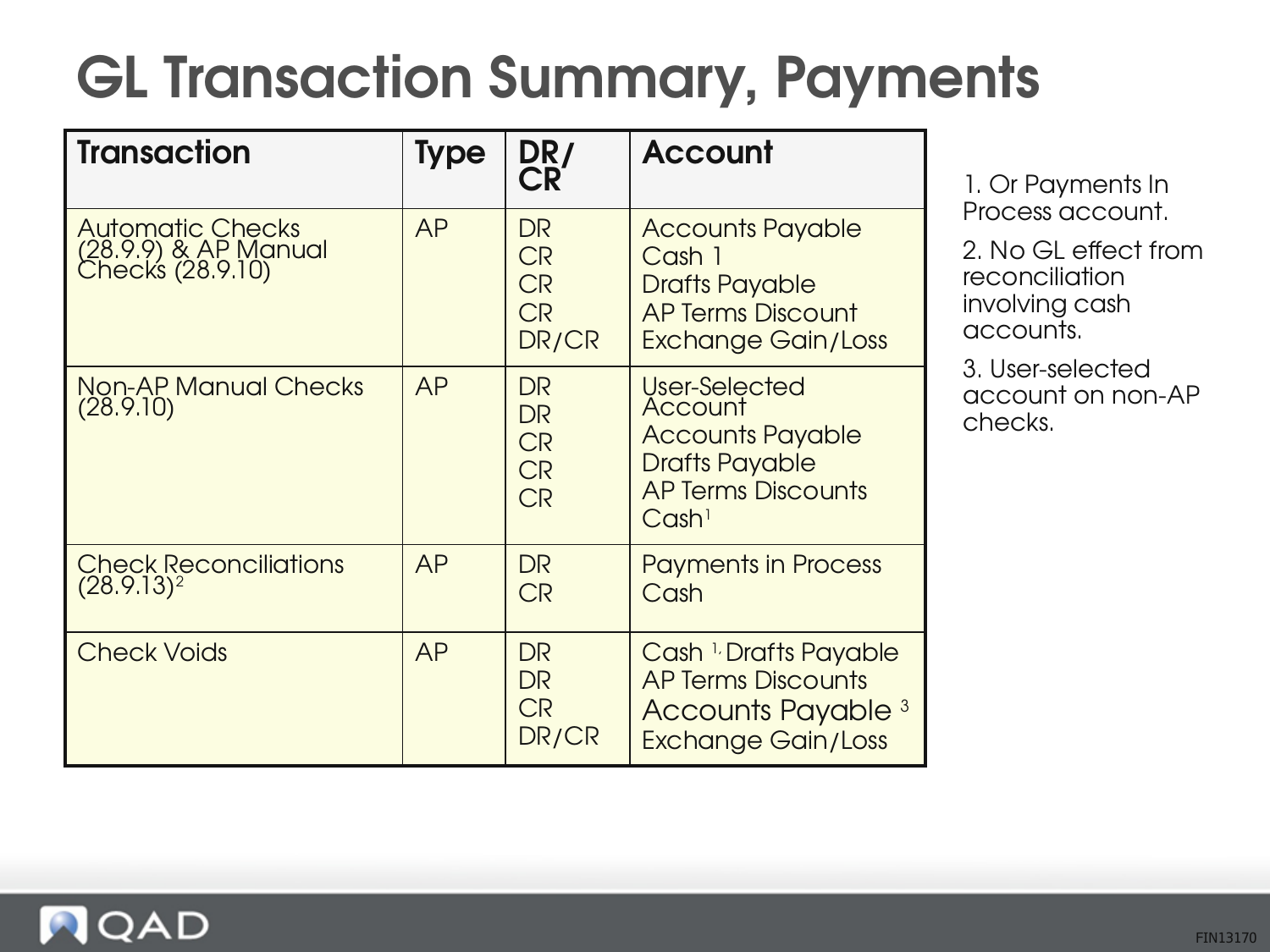

# GL Transaction Summary, Payments
| Transaction | Type | DR/CR | Account |
| --- | --- | --- | --- |
| Automatic Checks (28.9.9) & AP Manual Checks (28.9.10) | AP | DR CR CR CR DR/CR | Accounts Payable Cash 1 Drafts Payable AP Terms Discount Exchange Gain/Loss |
| Non-AP Manual Checks (28.9.10) | AP | DR DR CR CR CR | User-Selected Account Accounts Payable Drafts Payable AP Terms Discounts Cash1 |
| Check Reconciliations (28.9.13)2 | AP | DR CR | Payments in Process Cash |
| Check Voids | AP | DR DR CR DR/CR | Cash 1, Drafts Payable AP Terms Discounts Accounts Payable 3 Exchange Gain/Loss |
1. Or Payments In Process account.
2. No GL effect from reconciliation involving cash accounts.
3. User-selected account on non-AP checks.
FIN13170